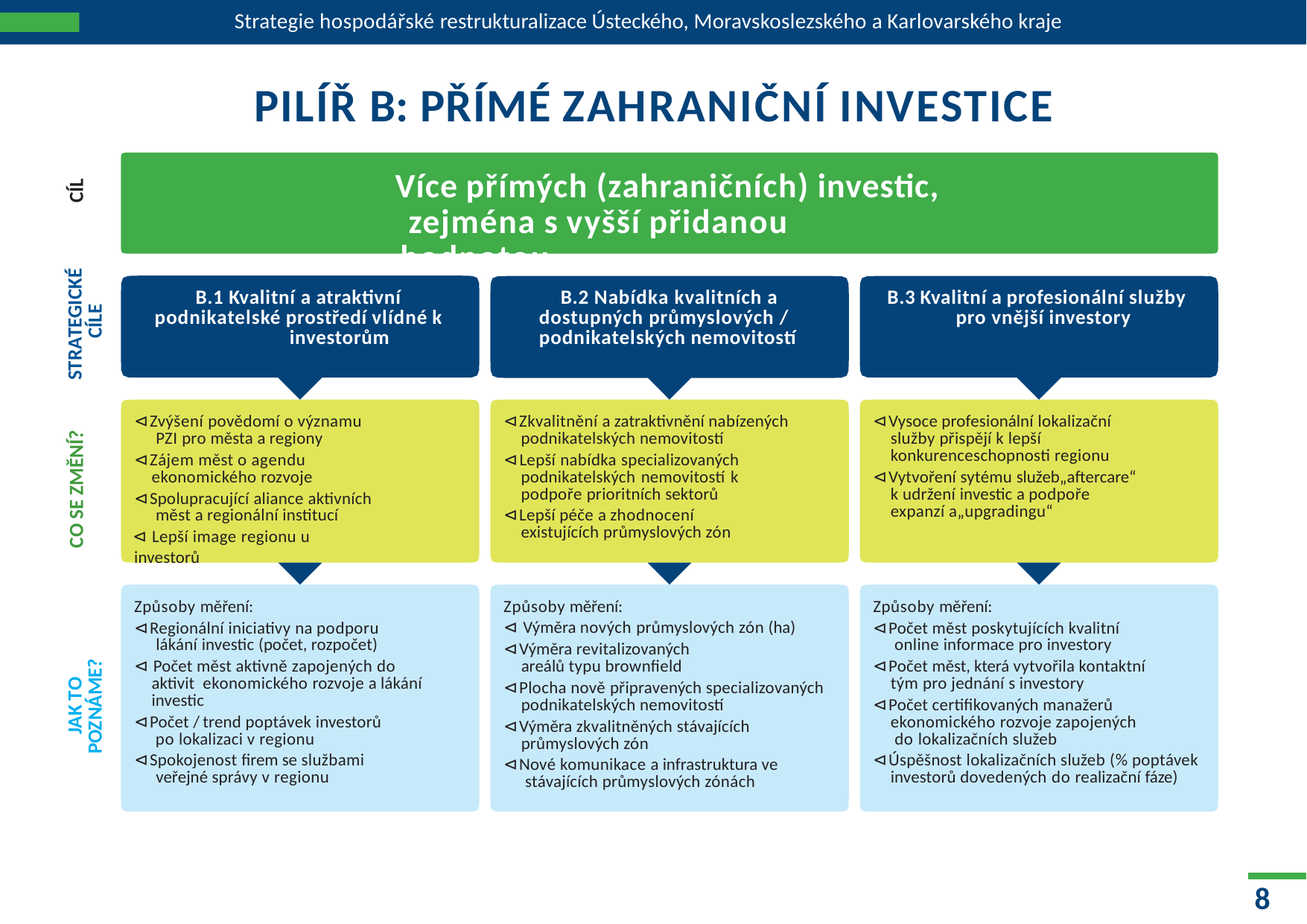

Strategie hospodářské restrukturalizace Ústeckého, Moravskoslezského a Karlovarského kraje

# PILÍŘ B: PŘÍMÉ ZAHRANIČNÍ INVESTICE

Více přímých (zahraničních) investic,  zejména s vyšší přidanou hodnotou
CÍL
STRATEGICKÉ CÍLE

B.1 Kvalitní a atraktivní  podnikatelské prostředí vlídné k
investorům
B.2 Nabídka kvalitních a  dostupných průmyslových /  podnikatelských nemovitostí
B.3 Kvalitní a profesionální služby  pro vnější investory

⊲ Zvýšení povědomí o významu  PZI pro města a regiony
⊲ Zájem měst o agendu  ekonomického rozvoje
⊲ Spolupracující aliance aktivních  měst a regionální institucí
⊲    Lepší image regionu u investorů
⊲ Zkvalitnění a zatraktivnění nabízených  podnikatelských nemovitostí
⊲ Lepší nabídka specializovaných  podnikatelských nemovitostí k  podpoře prioritních sektorů
⊲ Lepší péče a zhodnocení  existujících průmyslových zón
⊲ Vysoce profesionální lokalizační  služby přispějí k lepší  konkurenceschopnosti regionu
⊲ Vytvoření sytému služeb„aftercare“  k udržení investic a podpoře  expanzí a„upgradingu“
CO SE ZMĚNÍ?

Způsoby měření:
⊲ Regionální iniciativy na podporu  lákání investic (počet, rozpočet)
⊲ Počet měst aktivně zapojených do aktivit  ekonomického rozvoje a lákání investic
⊲ Počet / trend poptávek investorů  po lokalizaci v regionu
⊲ Spokojenost firem se službami  veřejné správy v regionu
Způsoby měření:
⊲    Výměra nových průmyslových zón (ha)
⊲ Výměra revitalizovaných  areálů typu brownfield
⊲ Plocha nově připravených specializovaných  podnikatelských nemovitostí
⊲ Výměra zkvalitněných stávajících  průmyslových zón
⊲ Nové komunikace a infrastruktura ve  stávajících průmyslových zónách
Způsoby měření:
⊲ Počet měst poskytujících kvalitní  online informace pro investory
⊲ Počet měst, která vytvořila kontaktní  tým pro jednání s investory
⊲ Počet certifikovaných manažerů  ekonomického rozvoje zapojených  do lokalizačních služeb
⊲ Úspěšnost lokalizačních služeb (% poptávek  investorů dovedených do realizační fáze)
JAK TO POZNÁME?
8